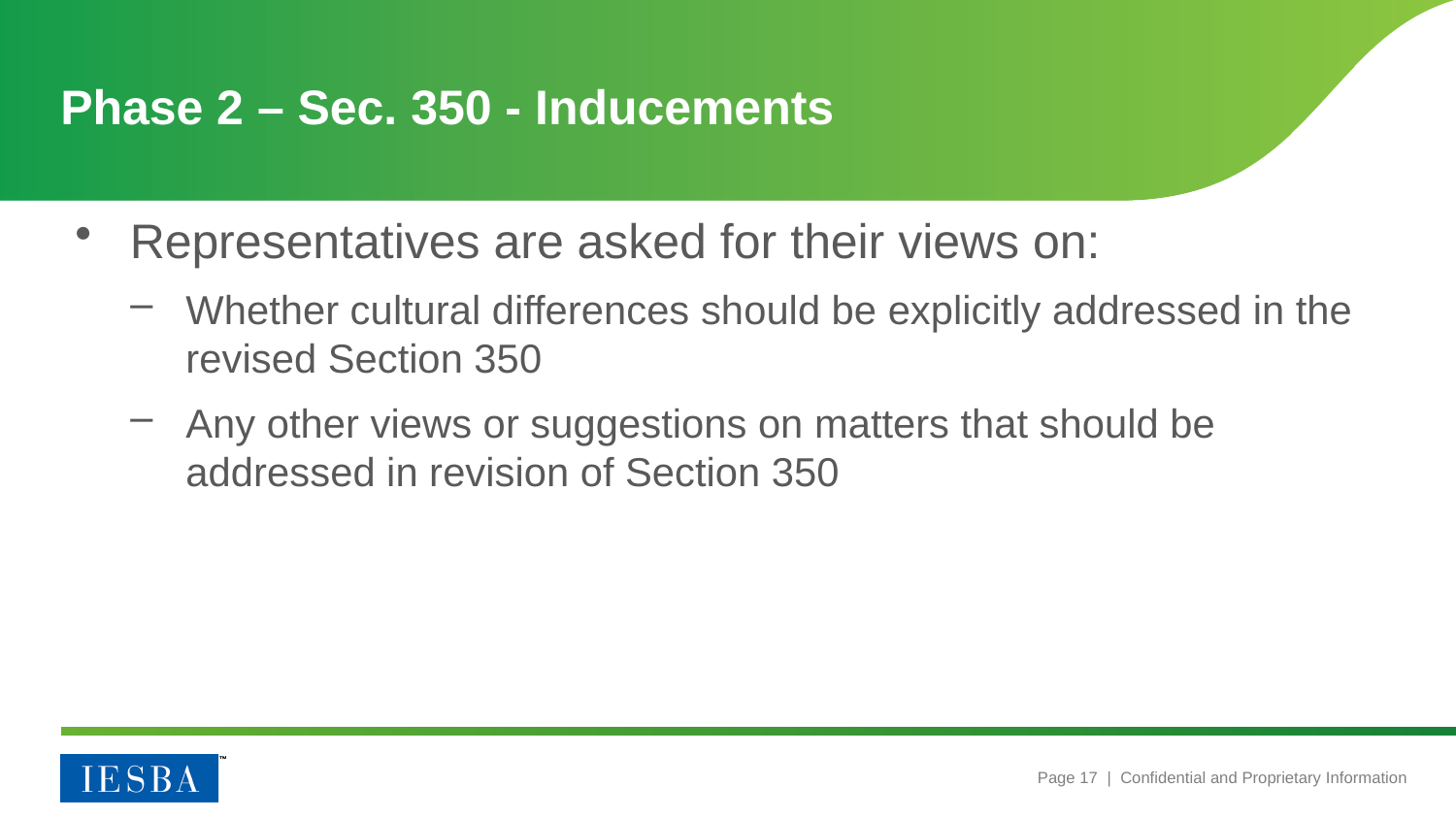

# Phase 2 – Sec. 350 - Inducements
Representatives are asked for their views on:
Whether cultural differences should be explicitly addressed in the revised Section 350
Any other views or suggestions on matters that should be addressed in revision of Section 350